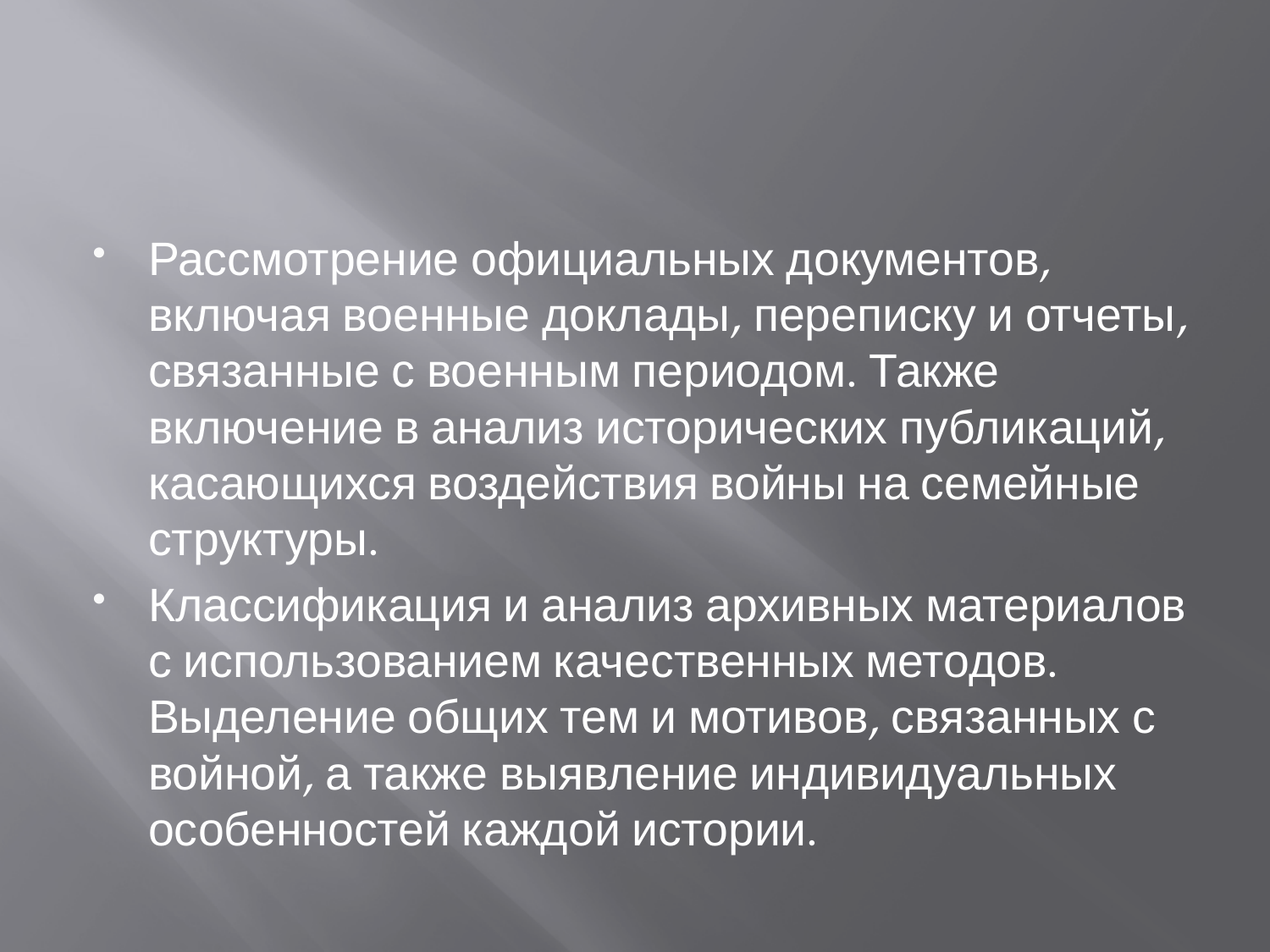

#
Рассмотрение официальных документов, включая военные доклады, переписку и отчеты, связанные с военным периодом. Также включение в анализ исторических публикаций, касающихся воздействия войны на семейные структуры.
Классификация и анализ архивных материалов с использованием качественных методов. Выделение общих тем и мотивов, связанных с войной, а также выявление индивидуальных особенностей каждой истории.